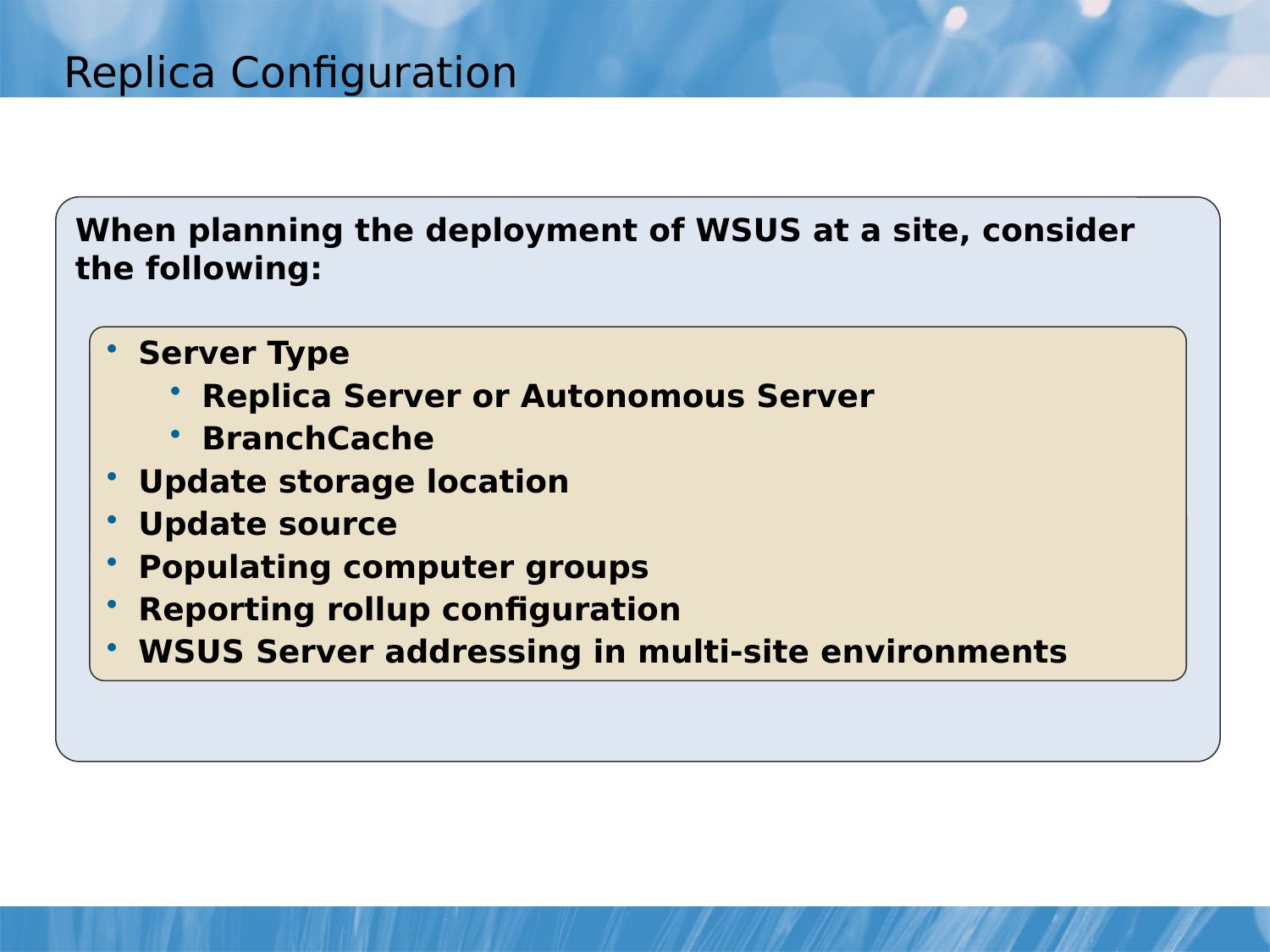

# Replica Configuration
When planning the deployment of WSUS at a site, consider the following:
Server Type
Replica Server or Autonomous Server
BranchCache
Update storage location
Update source
Populating computer groups
Reporting rollup configuration
WSUS Server addressing in multi-site environments